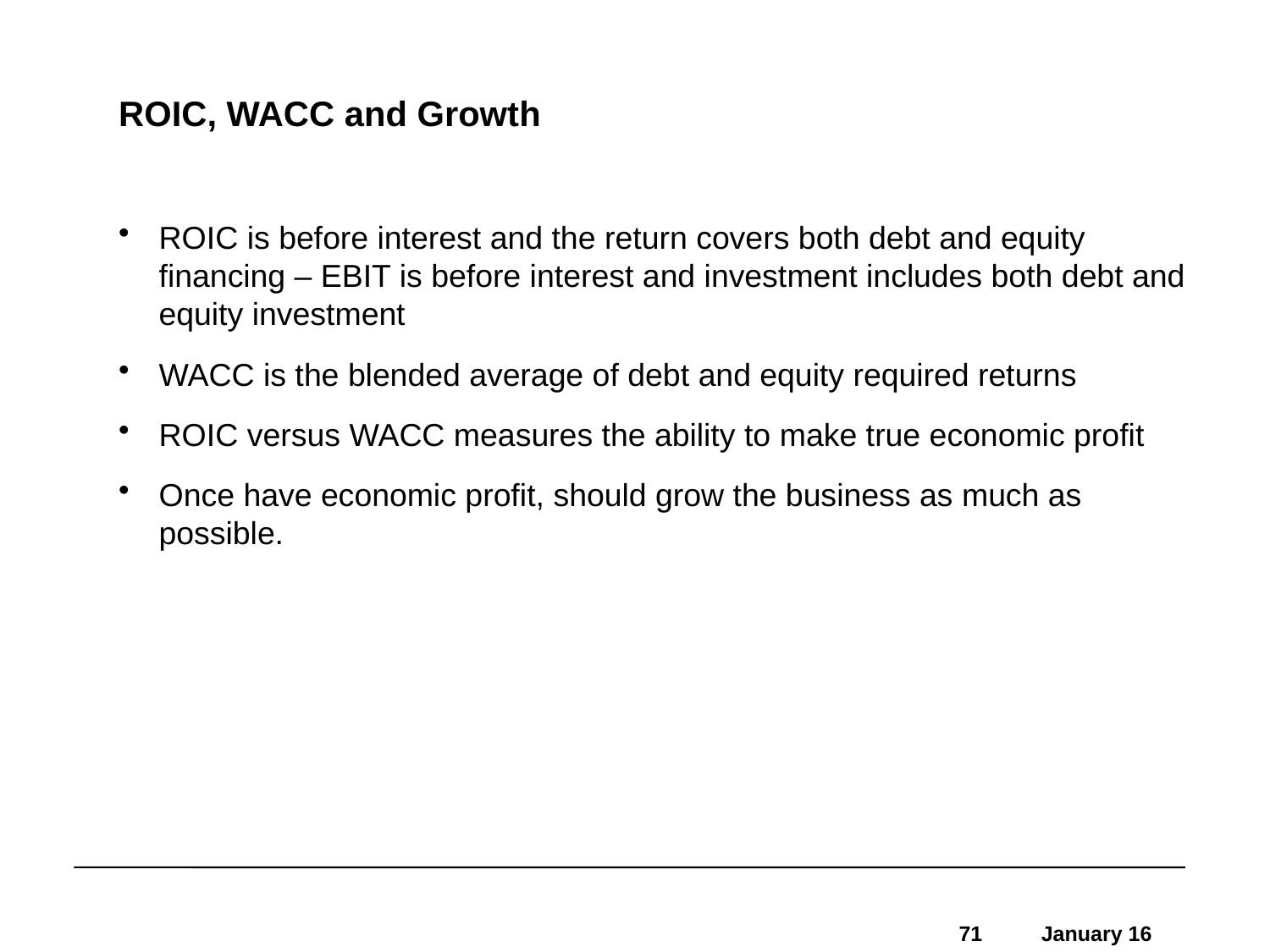

# ROIC, WACC and Growth
ROIC is before interest and the return covers both debt and equity financing – EBIT is before interest and investment includes both debt and equity investment
WACC is the blended average of debt and equity required returns
ROIC versus WACC measures the ability to make true economic profit
Once have economic profit, should grow the business as much as possible.